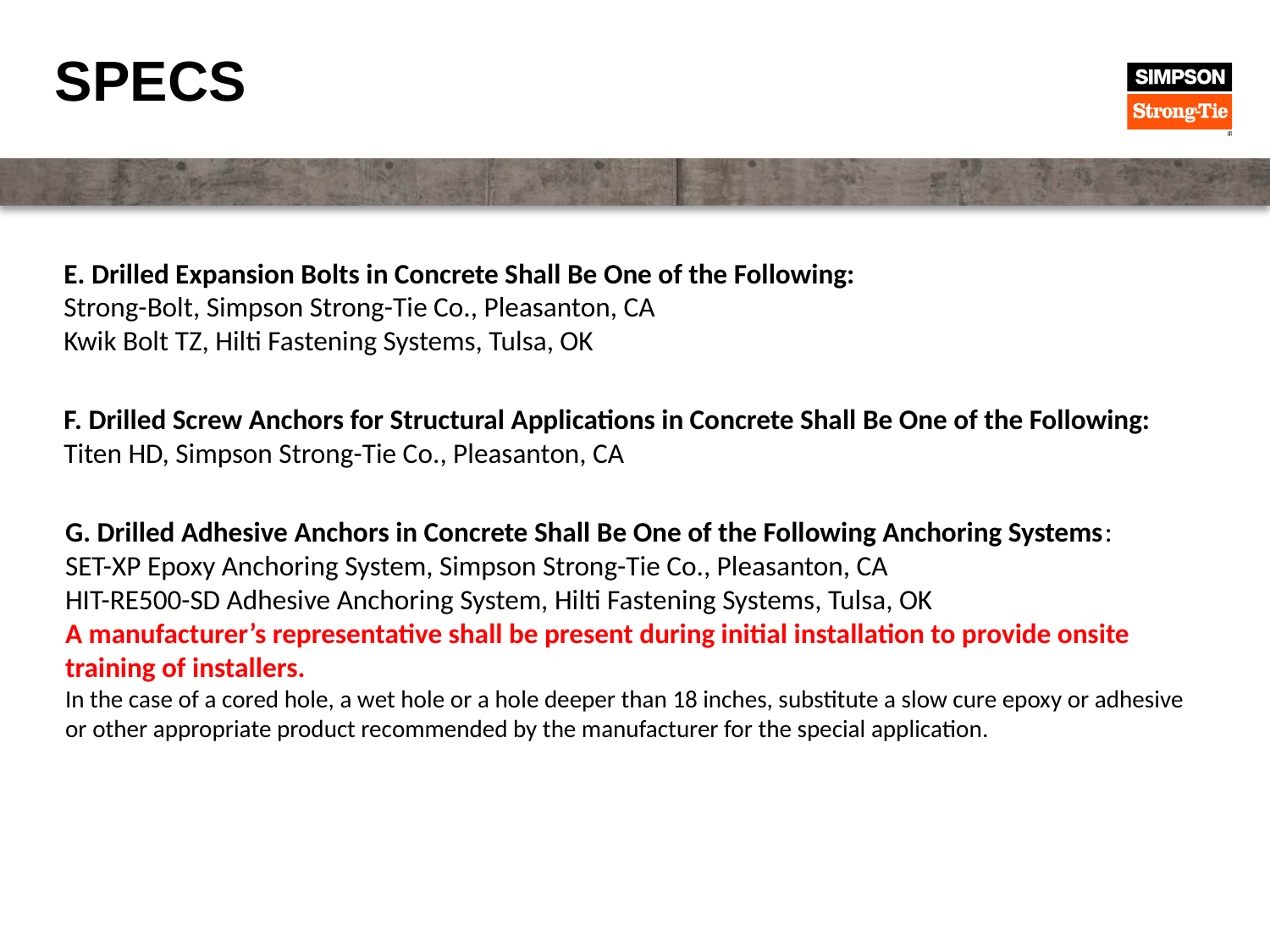

# SPECS
E. Drilled Expansion Bolts in Concrete Shall Be One of the Following:
Strong-Bolt, Simpson Strong-Tie Co., Pleasanton, CA
Kwik Bolt TZ, Hilti Fastening Systems, Tulsa, OK
F. Drilled Screw Anchors for Structural Applications in Concrete Shall Be One of the Following:
Titen HD, Simpson Strong-Tie Co., Pleasanton, CA
G. Drilled Adhesive Anchors in Concrete Shall Be One of the Following Anchoring Systems:
SET-XP Epoxy Anchoring System, Simpson Strong-Tie Co., Pleasanton, CA
HIT-RE500-SD Adhesive Anchoring System, Hilti Fastening Systems, Tulsa, OK
A manufacturer’s representative shall be present during initial installation to provide onsite training of installers.
In the case of a cored hole, a wet hole or a hole deeper than 18 inches, substitute a slow cure epoxy or adhesive or other appropriate product recommended by the manufacturer for the special application.